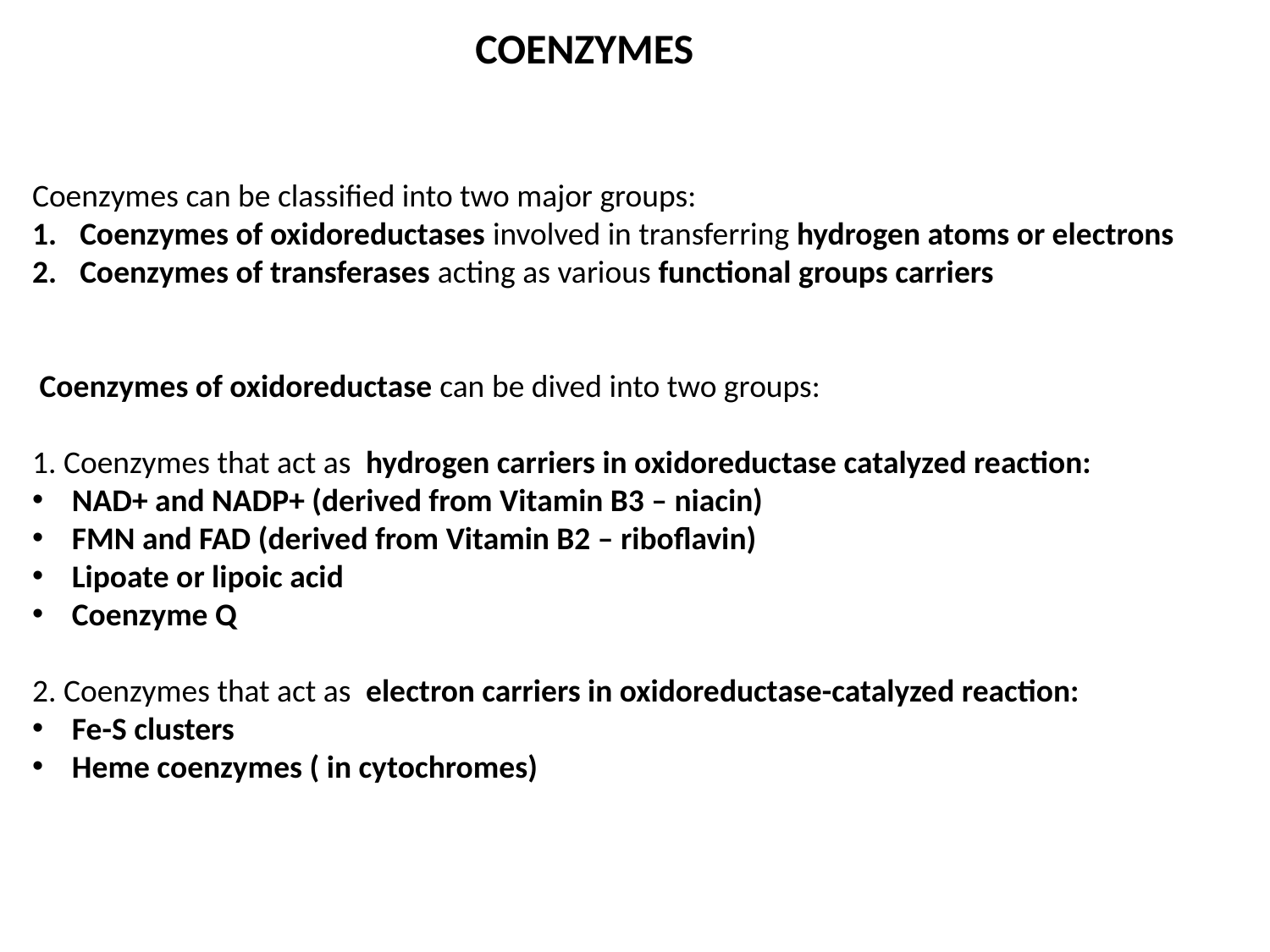

COENZYMES
Coenzymes can be classified into two major groups:
Coenzymes of oxidoreductases involved in transferring hydrogen atoms or electrons
Coenzymes of transferases acting as various functional groups carriers

 Coenzymes of oxidoreductase can be dived into two groups:

1. Coenzymes that act as  hydrogen carriers in oxidoreductase catalyzed reaction:
NAD+ and NADP+ (derived from Vitamin B3 – niacin)
FMN and FAD (derived from Vitamin B2 – riboflavin)
Lipoate or lipoic acid
Coenzyme Q

2. Coenzymes that act as  electron carriers in oxidoreductase-catalyzed reaction:
Fe-S clusters
Heme coenzymes ( in cytochromes)